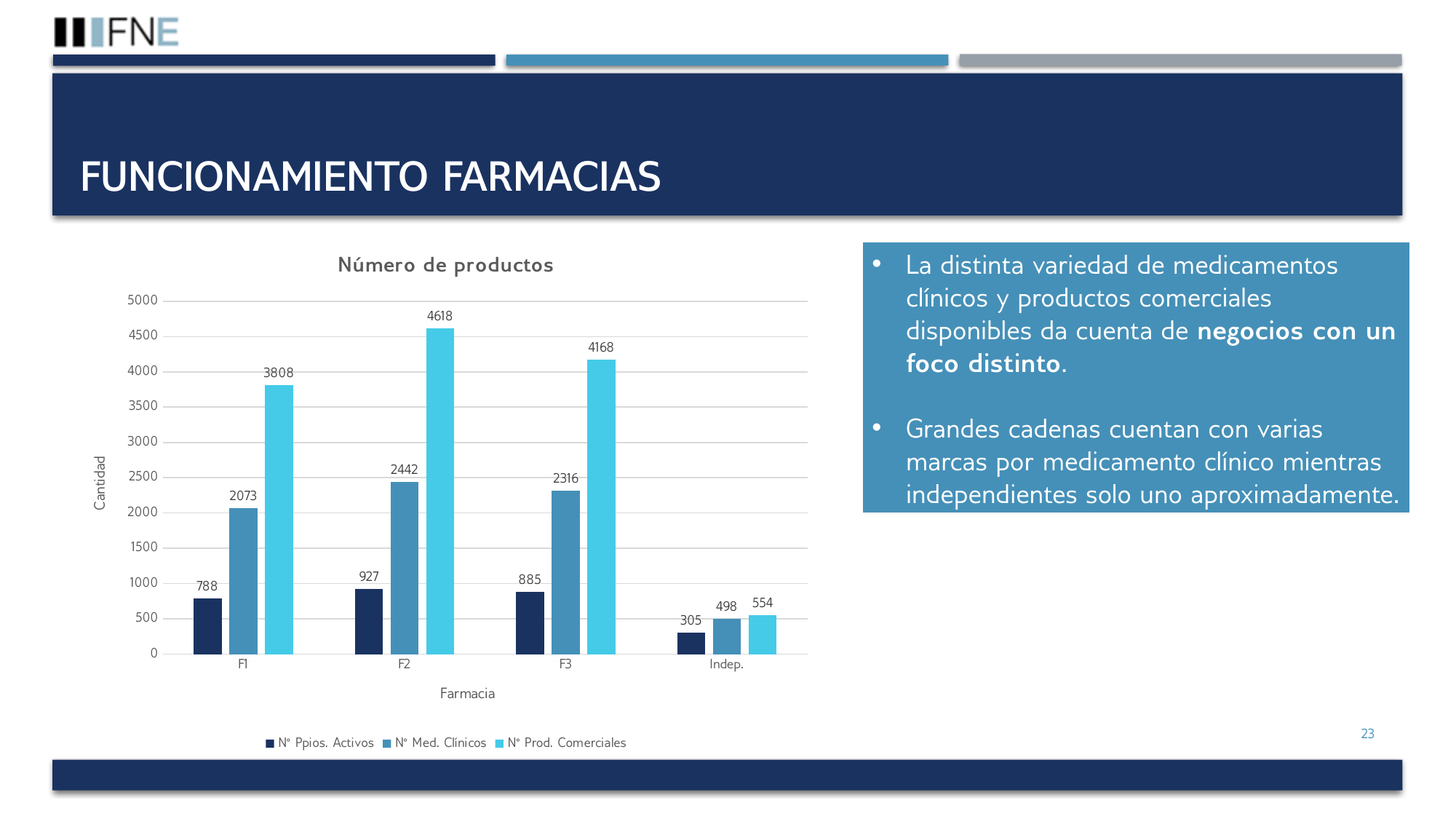

# Funcionamiento farmacias

### Chart: Número de productos

| Category | N° Ppios. Activos | N° Med. Clínicos | N° Prod. Comerciales |
|---|---|---|---|
| F1 | 788.0 | 2073.0 | 3808.0 |
| F2 | 927.0 | 2442.0 | 4618.0 |
| F3 | 885.0 | 2316.0 | 4168.0 |
| Indep. | 305.0 | 498.0 | 554.0 |
La distinta variedad de medicamentos clínicos y productos comerciales disponibles da cuenta de negocios con un foco distinto.

Grandes cadenas cuentan con varias marcas por medicamento clínico mientras independientes solo uno aproximadamente.
23